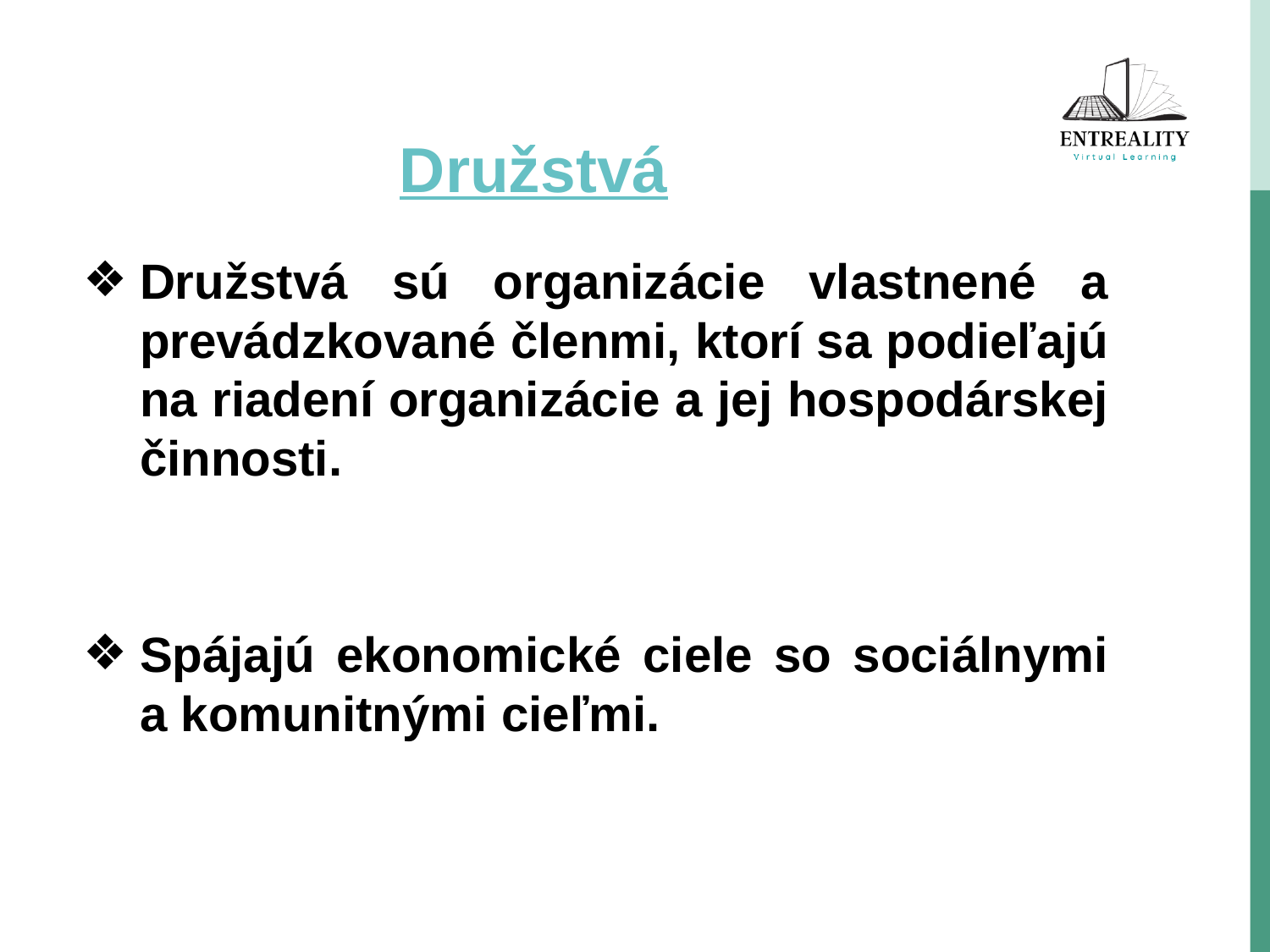

# Družstvá
Družstvá sú organizácie vlastnené a prevádzkované členmi, ktorí sa podieľajú na riadení organizácie a jej hospodárskej činnosti.

Spájajú ekonomické ciele so sociálnymi a komunitnými cieľmi.